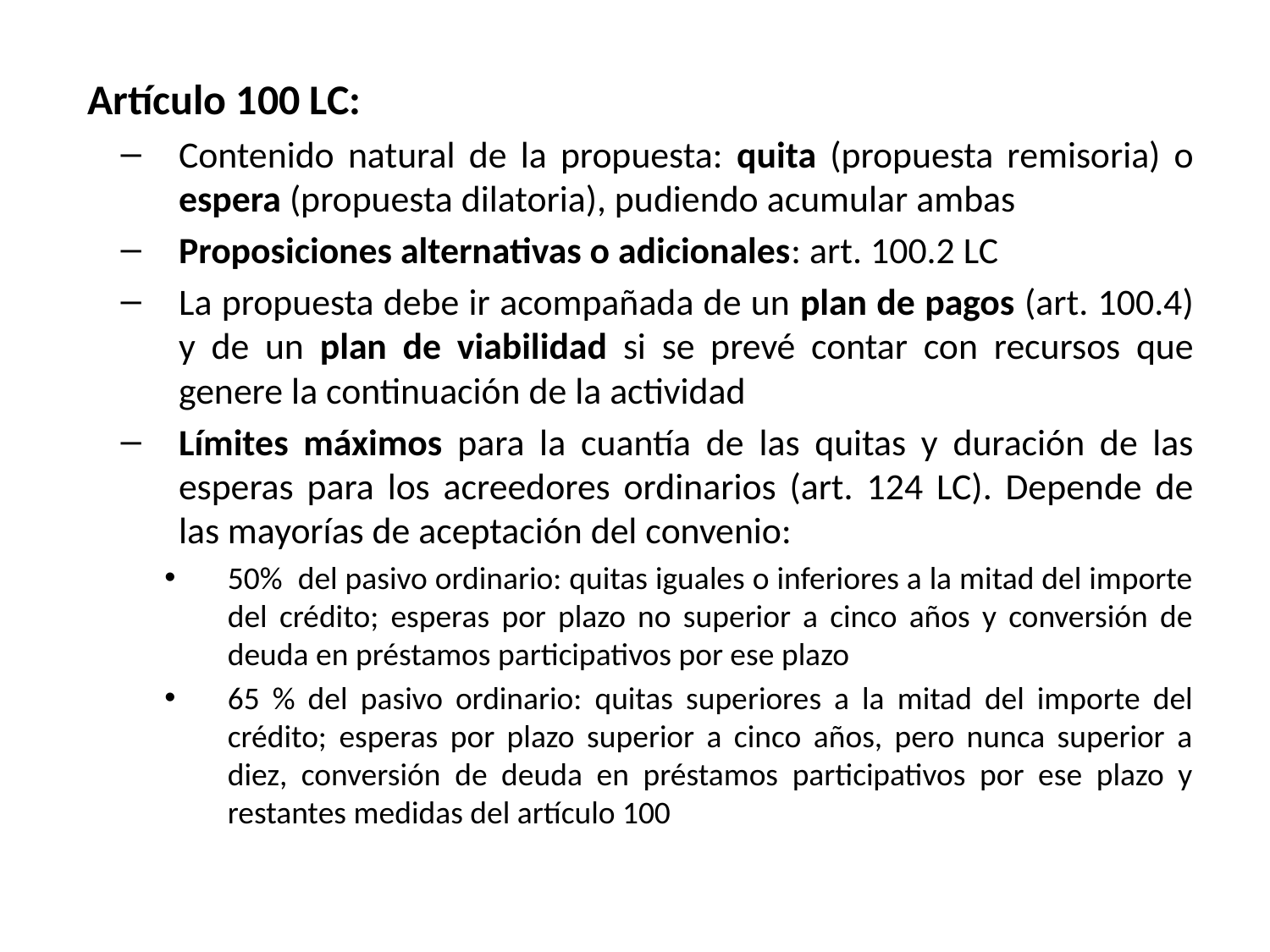

Artículo 100 LC:
Contenido natural de la propuesta: quita (propuesta remisoria) o espera (propuesta dilatoria), pudiendo acumular ambas
Proposiciones alternativas o adicionales: art. 100.2 LC
La propuesta debe ir acompañada de un plan de pagos (art. 100.4) y de un plan de viabilidad si se prevé contar con recursos que genere la continuación de la actividad
Límites máximos para la cuantía de las quitas y duración de las esperas para los acreedores ordinarios (art. 124 LC). Depende de las mayorías de aceptación del convenio:
50%  del pasivo ordinario: quitas iguales o inferiores a la mitad del importe del crédito; esperas por plazo no superior a cinco años y conversión de deuda en préstamos participativos por ese plazo
65 % del pasivo ordinario: quitas superiores a la mitad del importe del crédito; esperas por plazo superior a cinco años, pero nunca superior a diez, conversión de deuda en préstamos participativos por ese plazo y restantes medidas del artículo 100